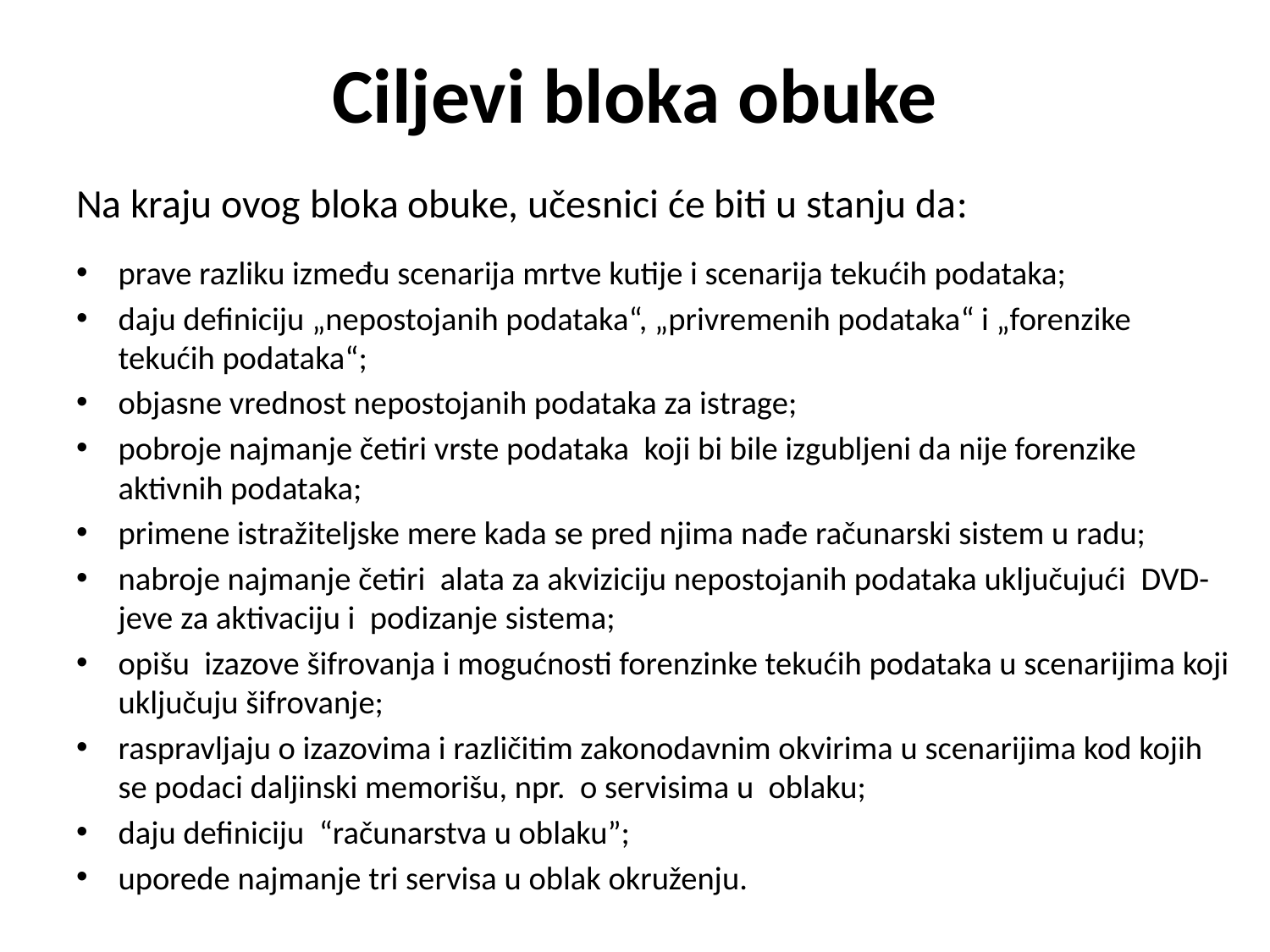

# Ciljevi bloka obuke
Na kraju ovog bloka obuke, učesnici će biti u stanju da:

prave razliku između scenarija mrtve kutije i scenarija tekućih podataka;
daju definiciju „nepostojanih podataka“, „privremenih podataka“ i „forenzike tekućih podataka“;
objasne vrednost nepostojanih podataka za istrage;
pobroje najmanje četiri vrste podataka  koji bi bile izgubljeni da nije forenzike aktivnih podataka;
primene istražiteljske mere kada se pred njima nađe računarski sistem u radu;
nabroje najmanje četiri  alata za akviziciju nepostojanih podataka uključujući  DVD-jeve za aktivaciju i  podizanje sistema;
opišu  izazove šifrovanja i mogućnosti forenzinke tekućih podataka u scenarijima koji uključuju šifrovanje;
raspravljaju o izazovima i različitim zakonodavnim okvirima u scenarijima kod kojih se podaci daljinski memorišu, npr.  o servisima u  oblaku;
daju definiciju  “računarstva u oblaku”;
uporede najmanje tri servisa u oblak okruženju.